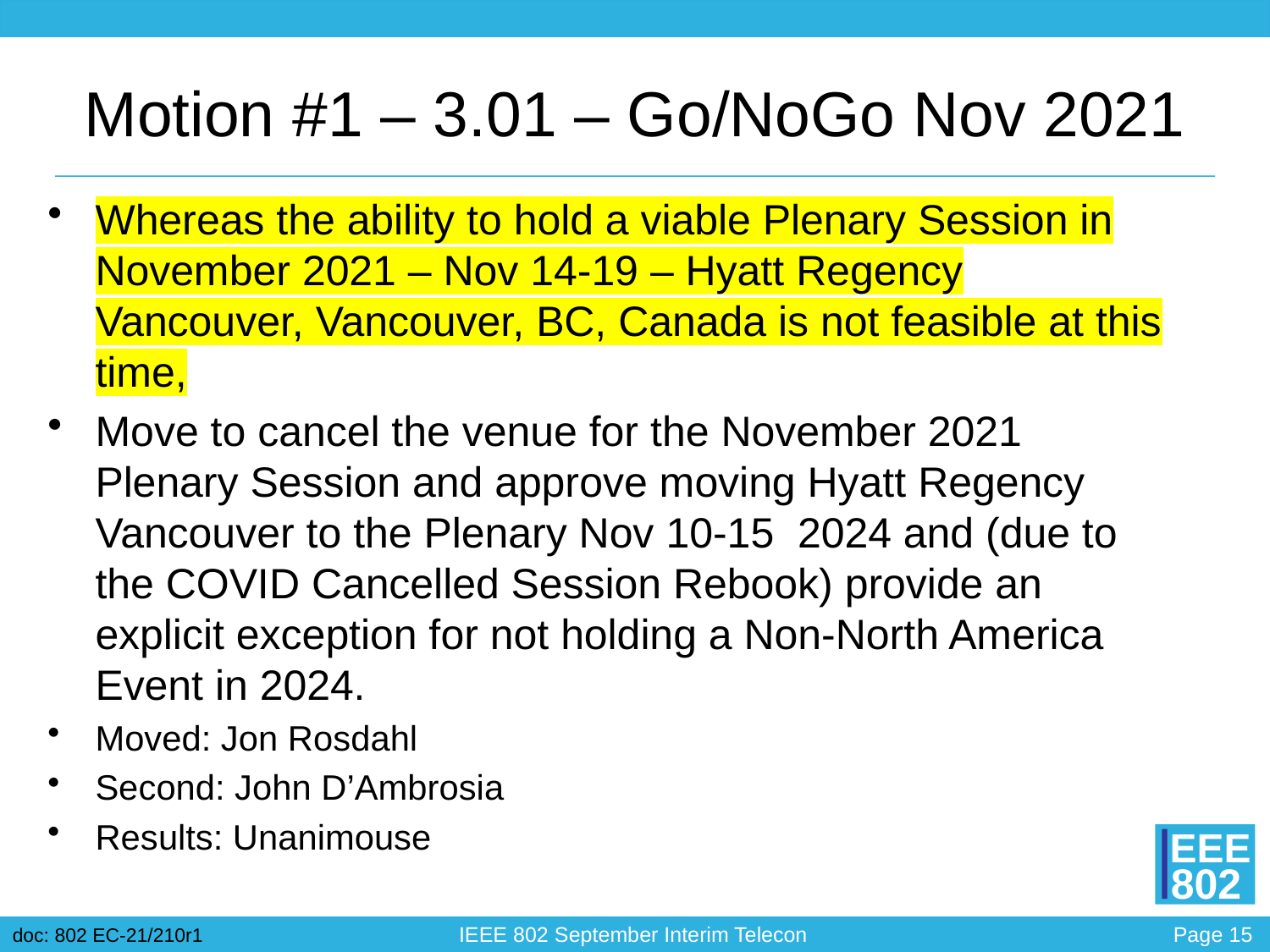

# Motion #1 – 3.01 – Go/NoGo Nov 2021
Whereas the ability to hold a viable Plenary Session in November 2021 – Nov 14-19 – Hyatt Regency Vancouver, Vancouver, BC, Canada is not feasible at this time,
Move to cancel the venue for the November 2021 Plenary Session and approve moving Hyatt Regency Vancouver to the Plenary Nov 10-15  2024 and (due to the COVID Cancelled Session Rebook) provide an explicit exception for not holding a Non-North America Event in 2024.
Moved: Jon Rosdahl
Second: John D’Ambrosia
Results: Unanimouse